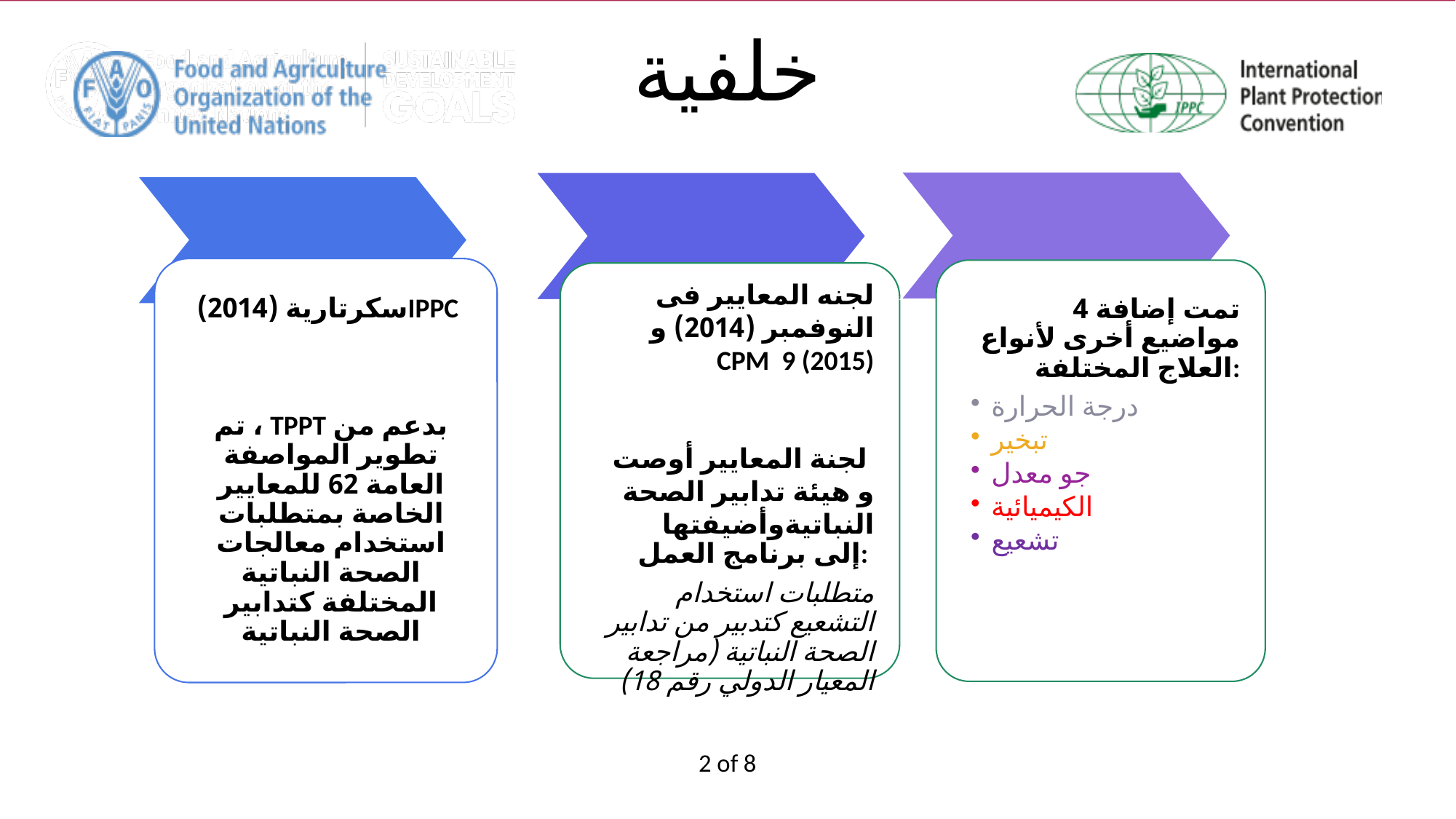

خلفية
سكرتارية (2014)IPPC

بدعم من TPPT ، تم تطوير المواصفة العامة 62 للمعايير الخاصة بمتطلبات استخدام معالجات الصحة النباتية المختلفة كتدابير الصحة النباتية

لجنه المعاییر فی  النوفمبر (2014) و CPM  9 (2015)

 لجنة المعاییر أوصت  و هيئة تدابير الصحة النباتيةوأضيفتها
 إلى برنامج العمل:
متطلبات استخدام التشعيع كتدبير من تدابير الصحة النباتية (مراجعة المعيار الدولي رقم 18)
تمت إضافة 4 مواضيع أخرى لأنواع العلاج المختلفة:
درجة الحرارة
تبخیر
جو معدل
الكيميائية
تشعیع

2 of 8